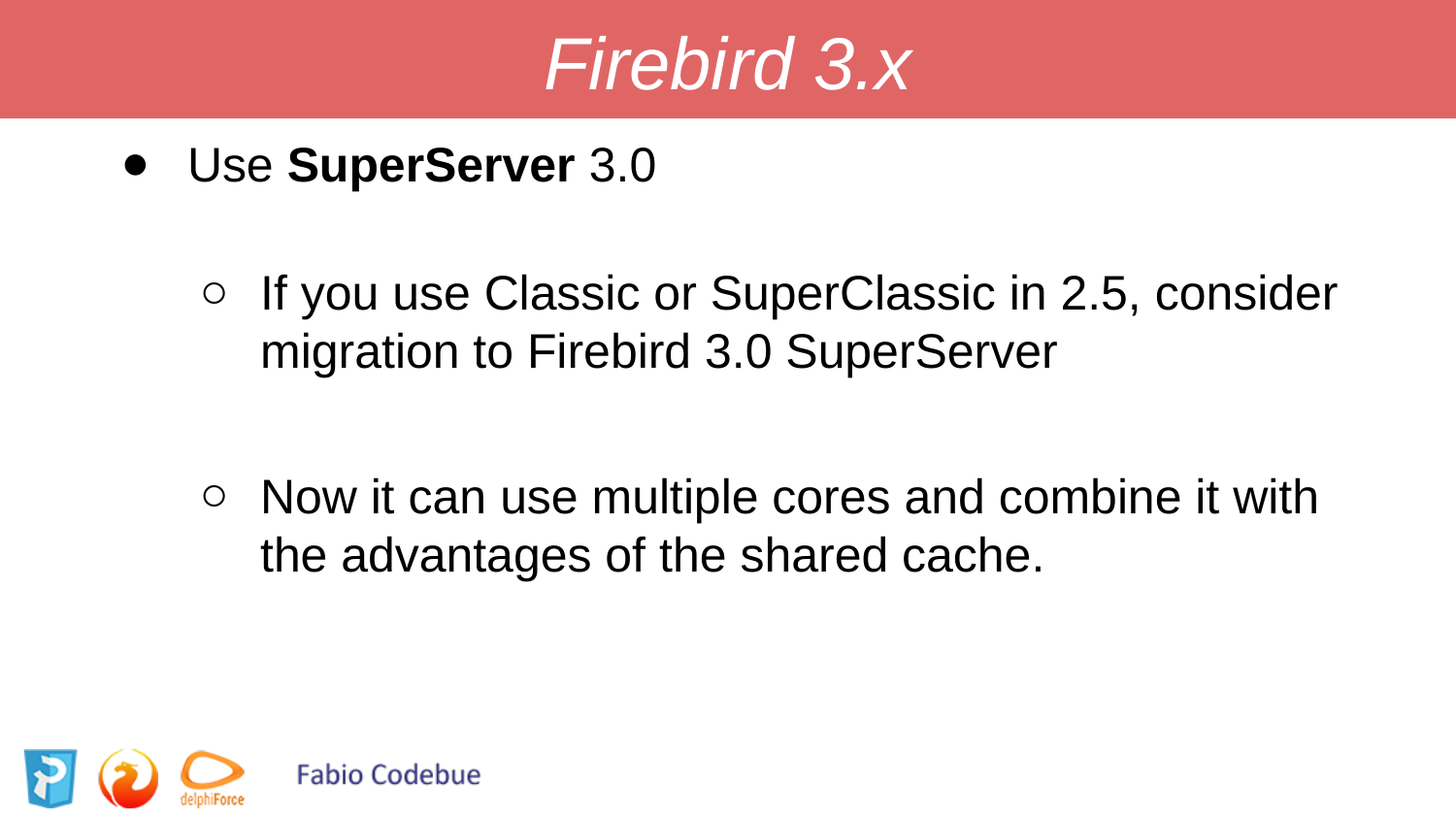

# Firebird 3.x
Use SuperServer 3.0

If you use Classic or SuperClassic in 2.5, consider migration to Firebird 3.0 SuperServer

Now it can use multiple cores and combine it with the advantages of the shared cache.